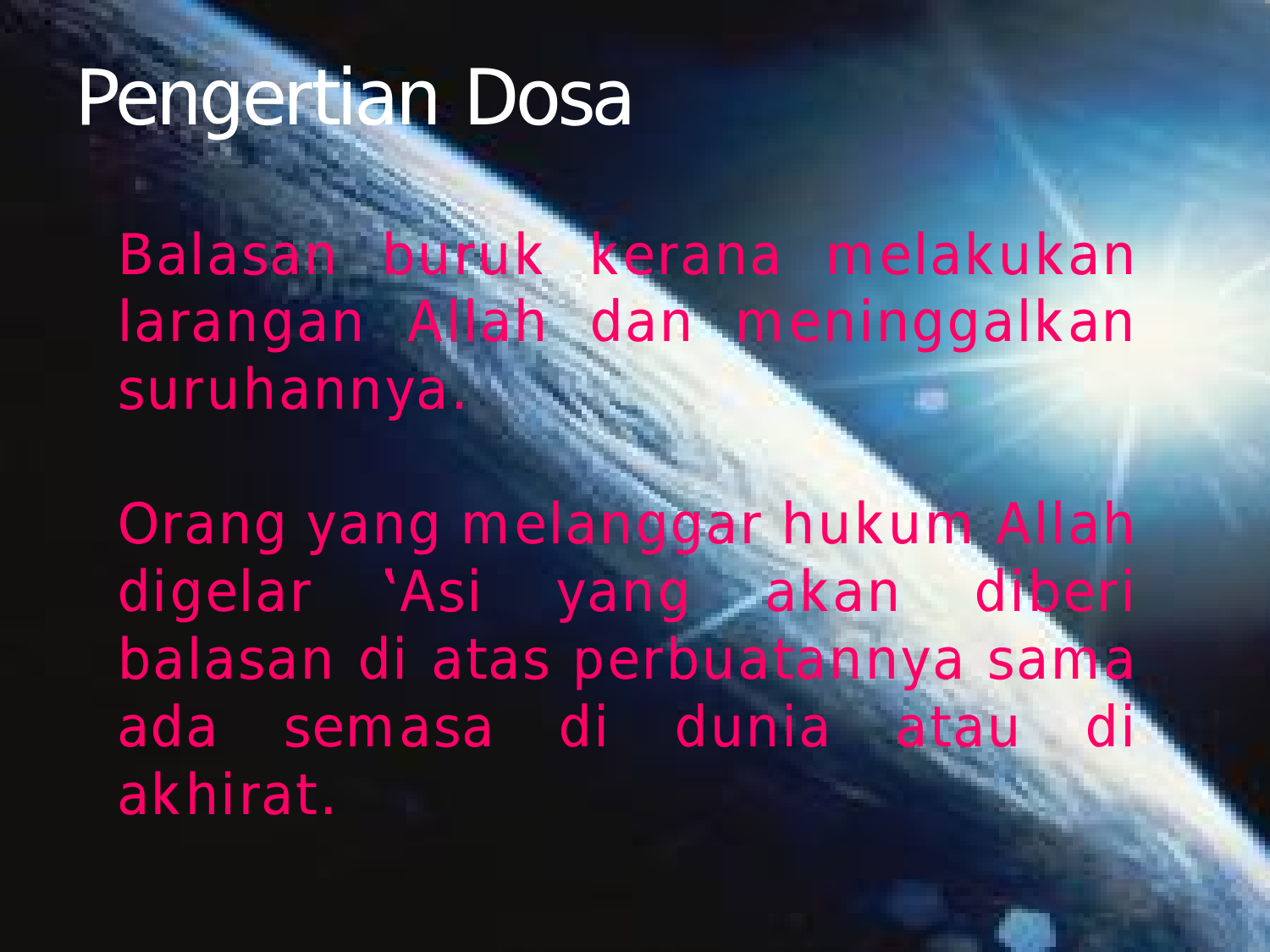

# Pengertian Dosa
Balasan buruk kerana melakukan larangan Allah dan meninggalkan suruhannya.

Orang yang melanggar hukum Allah digelar ‘Asi yang akan diberi balasan di atas perbuatannya sama ada semasa di dunia atau di akhirat.